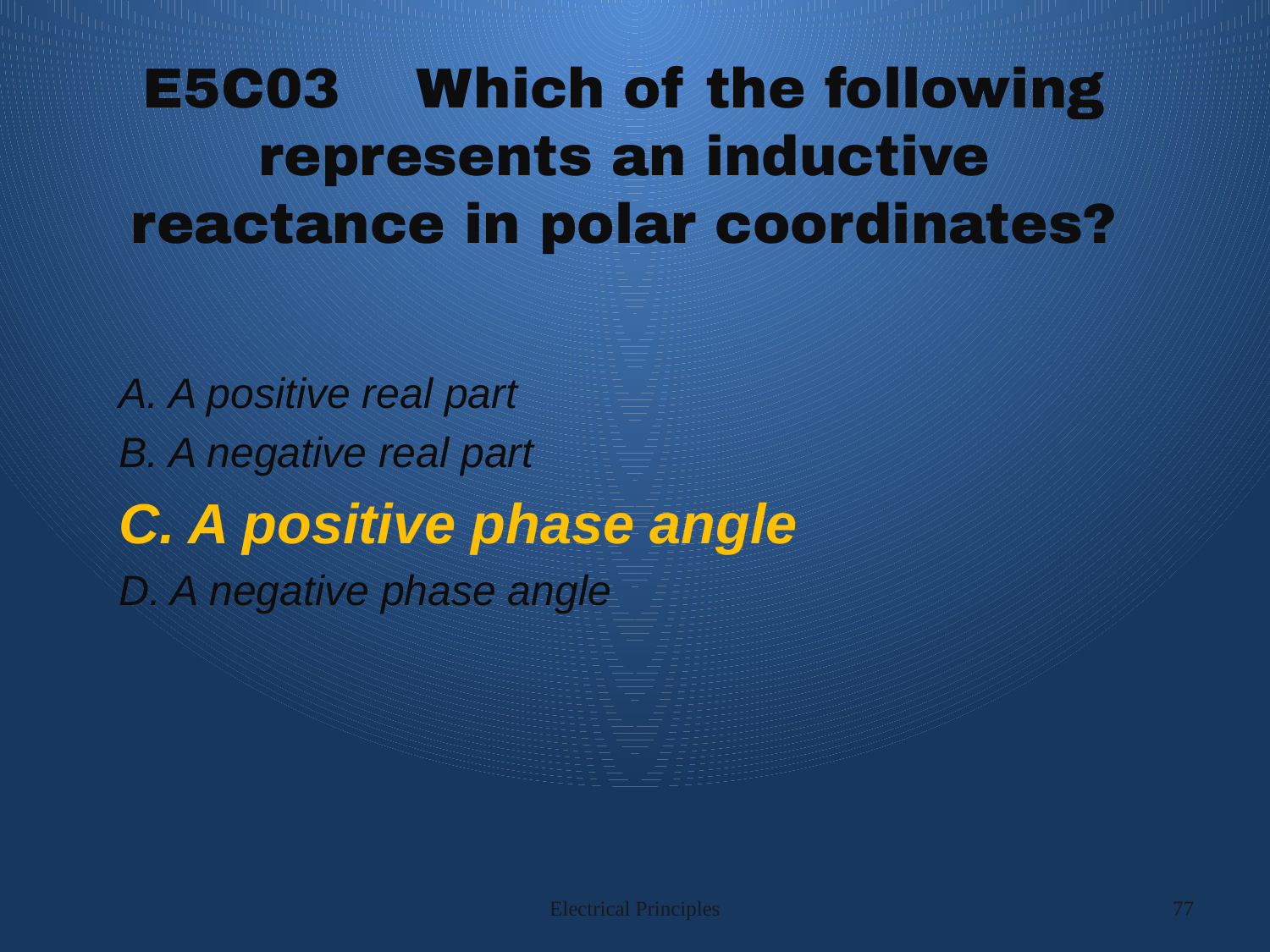

# E5C03    Which of the following represents an inductive reactance in polar coordinates?
A. A positive real part
B. A negative real part
C. A positive phase angle
D. A negative phase angle
Electrical Principles
77